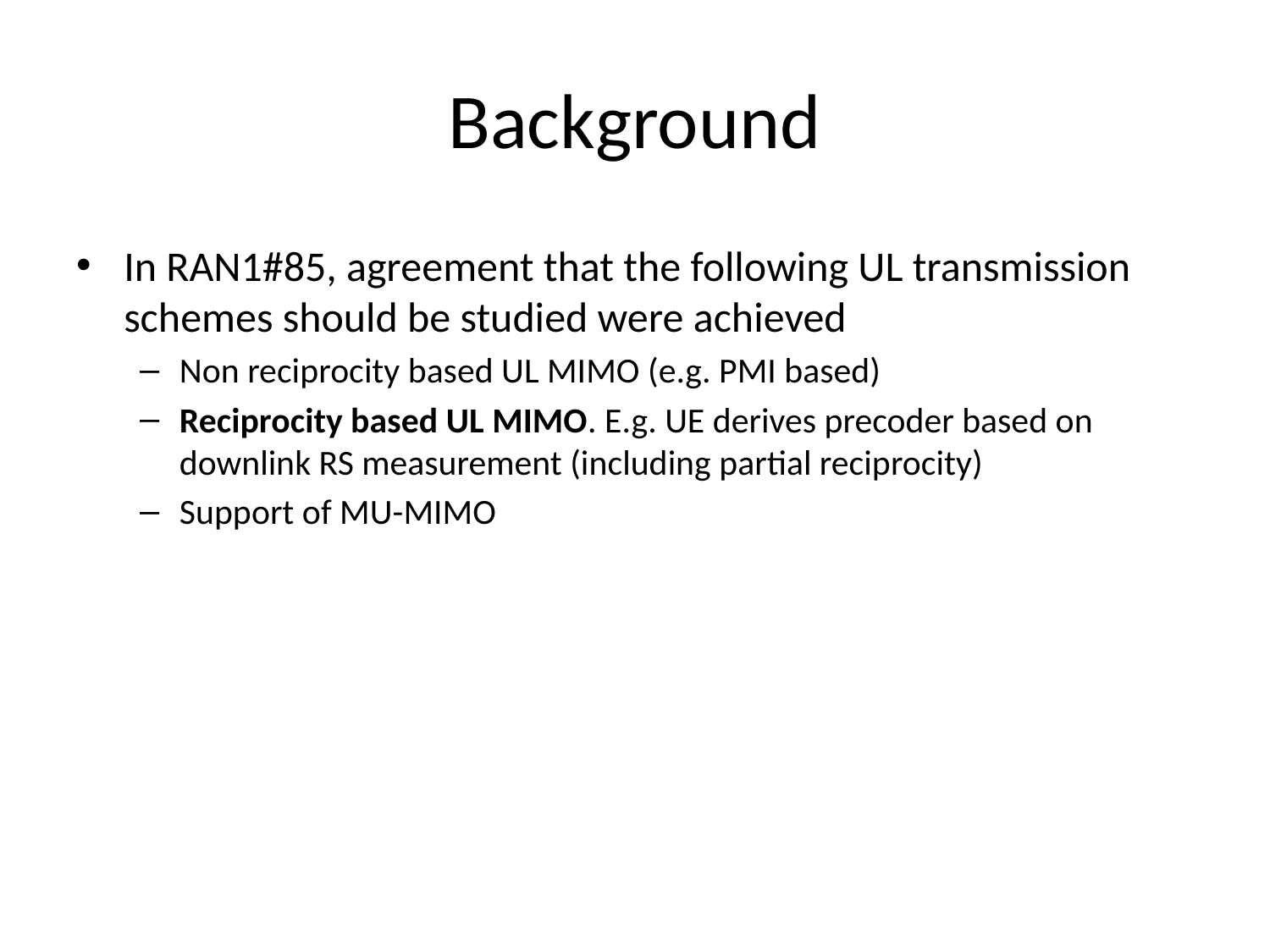

# Background
In RAN1#85, agreement that the following UL transmission schemes should be studied were achieved
Non reciprocity based UL MIMO (e.g. PMI based)
Reciprocity based UL MIMO. E.g. UE derives precoder based on downlink RS measurement (including partial reciprocity)
Support of MU-MIMO